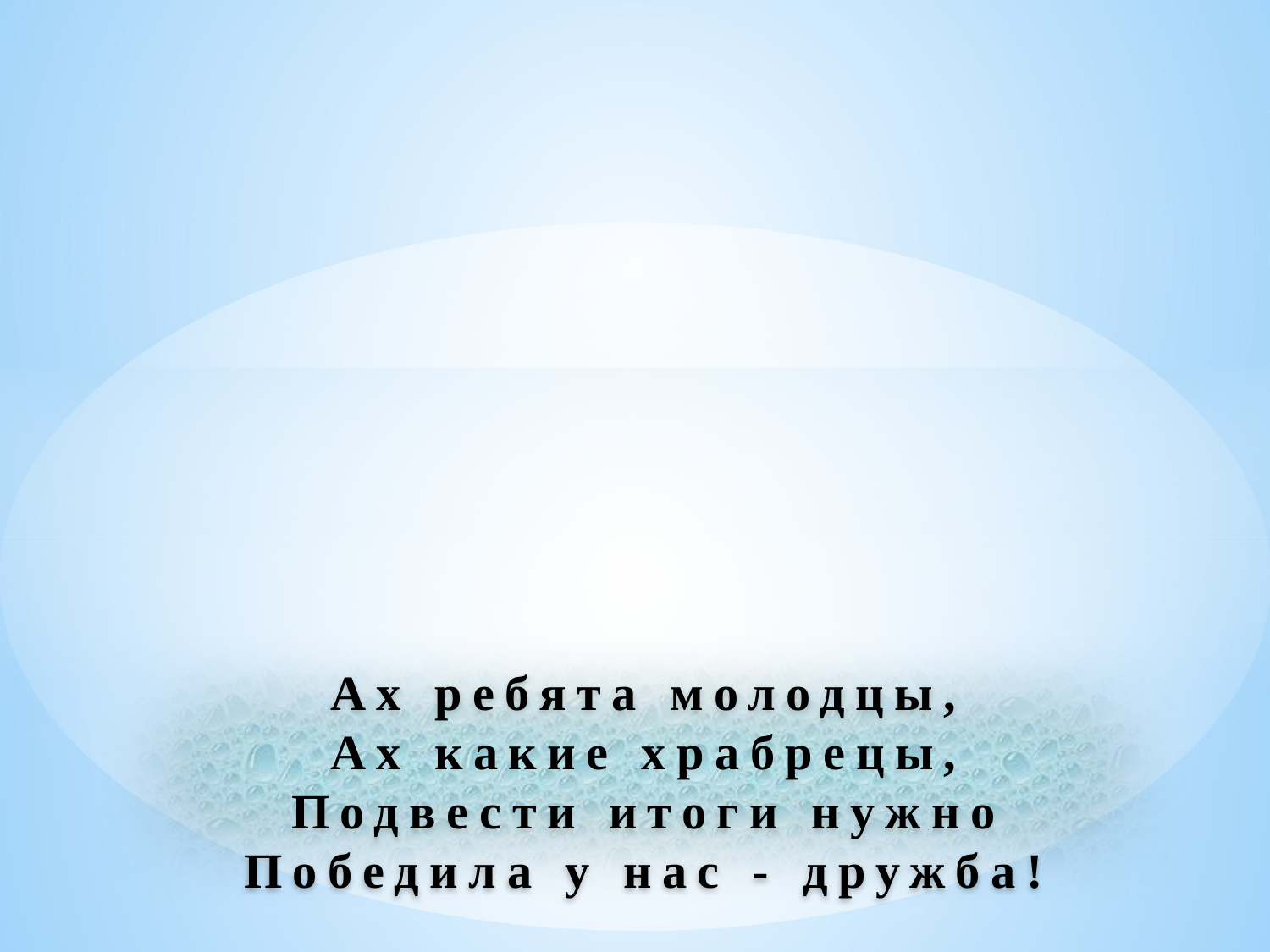

Ах ребята молодцы,
Ах какие храбрецы,
Подвести итоги нужно
Победила у нас - дружба!